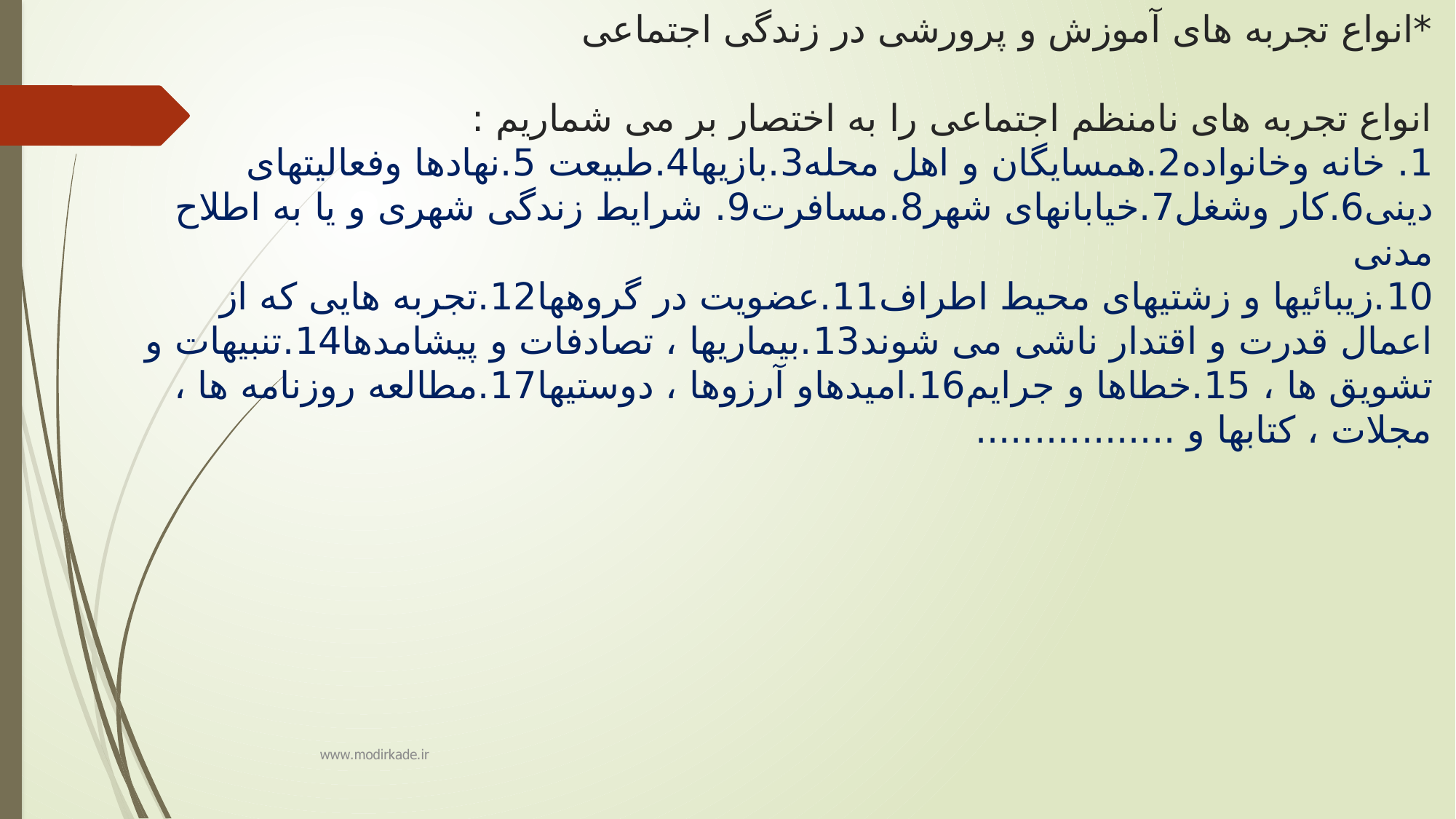

# *انواع تجربه های آموزش و پرورشی در زندگی اجتماعی انواع تجربه های نامنظم اجتماعی را به اختصار بر می شماریم : 1. خانه وخانواده2.همسایگان و اهل محله3.بازیها4.طبیعت 5.نهادها وفعالیتهای دینی6.کار وشغل7.خیابانهای شهر8.مسافرت9. شرایط زندگی شهری و یا به اطلاح مدنی 10.زیبائیها و زشتیهای محیط اطراف11.عضویت در گروهها12.تجربه هایی که از اعمال قدرت و اقتدار ناشی می شوند13.بیماریها ، تصادفات و پیشامدها14.تنبیهات و تشویق ها ، 15.خطاها و جرایم16.امیدهاو آرزوها ، دوستیها17.مطالعه روزنامه ها ، مجلات ، کتابها و .................
www.modirkade.ir